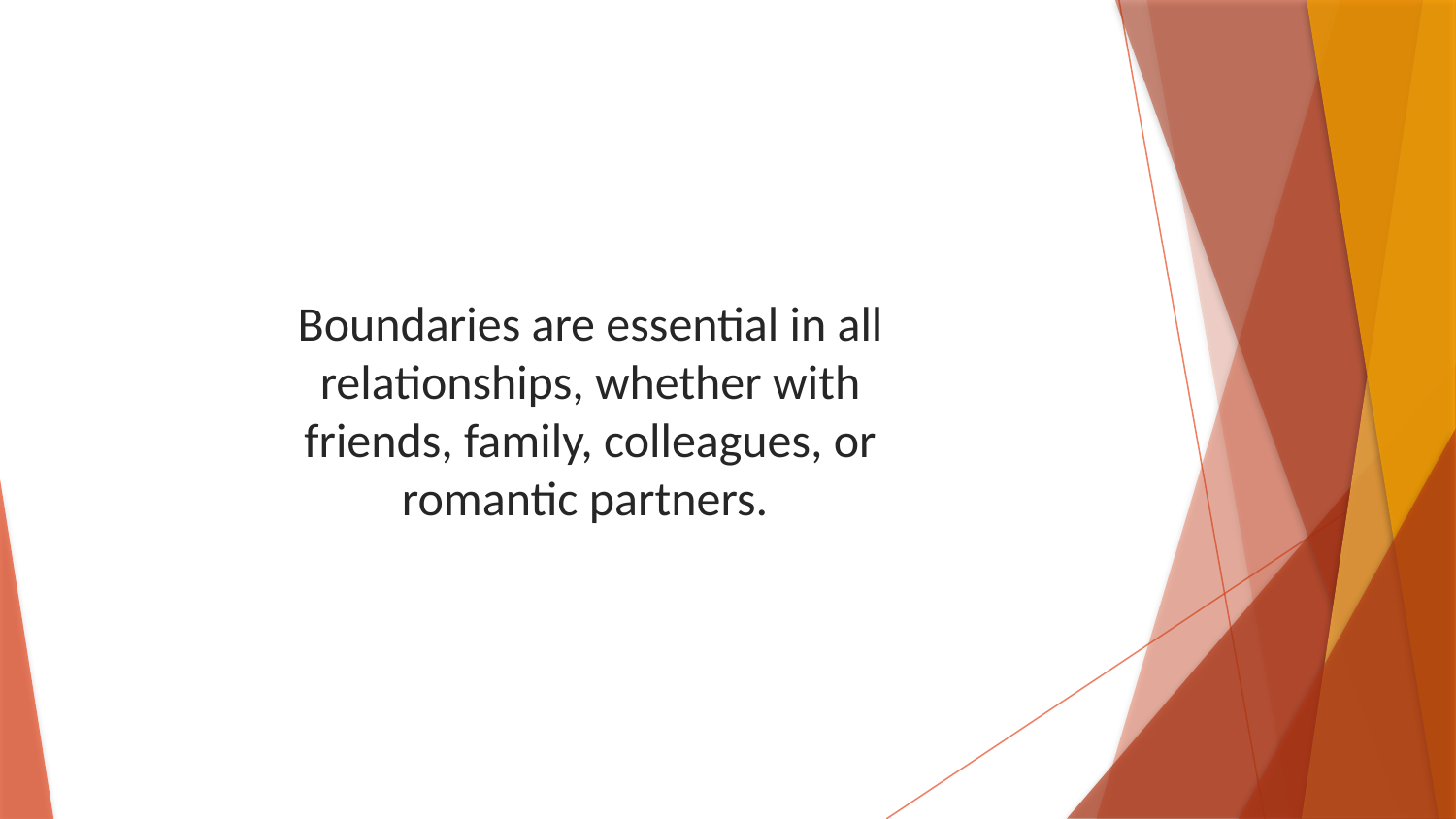

Boundaries are essential in all relationships, whether with friends, family, colleagues, or romantic partners.